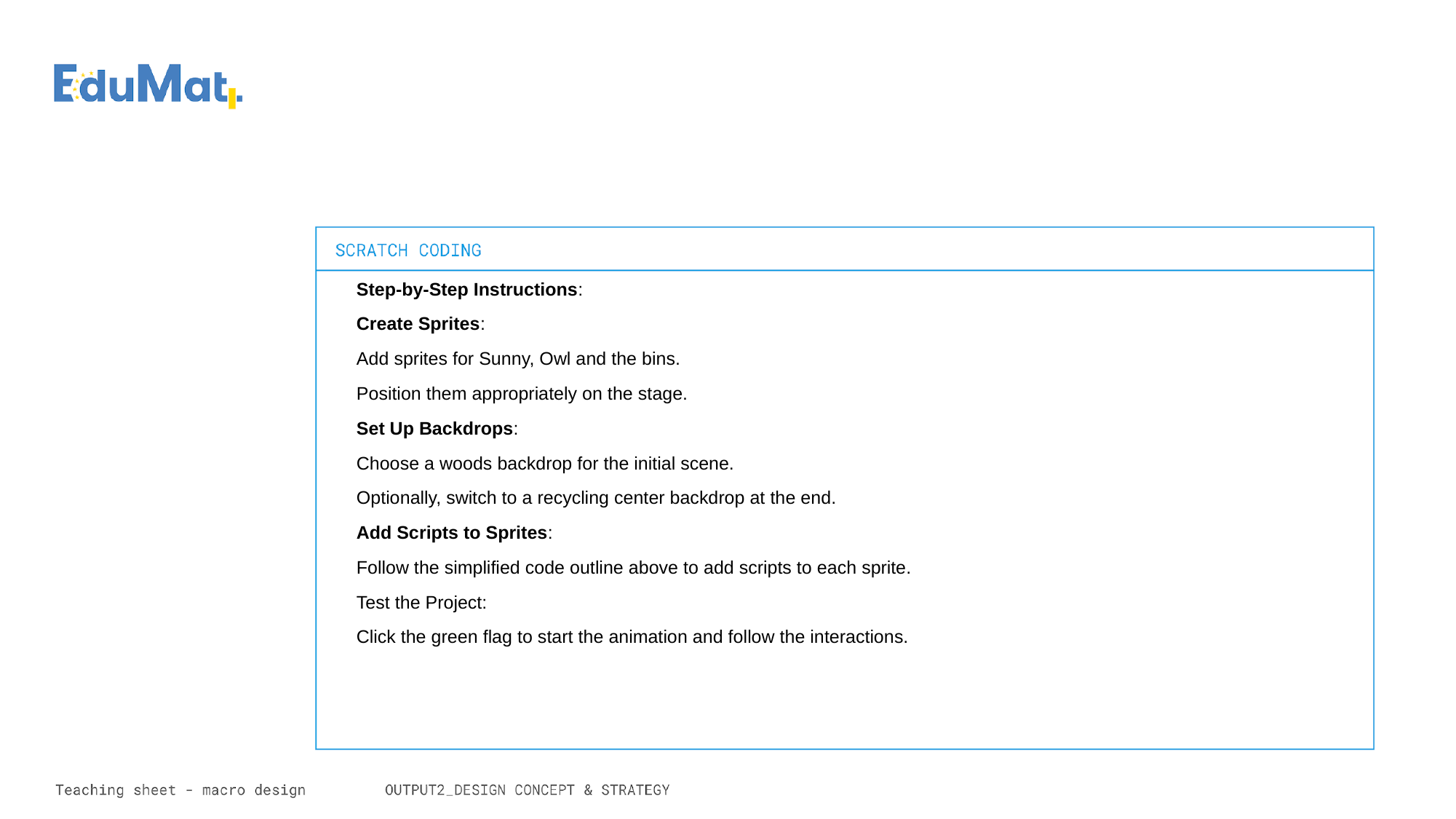

Step-by-Step Instructions:
Create Sprites:
Add sprites for Sunny, Owl and the bins.
Position them appropriately on the stage.
Set Up Backdrops:
Choose a woods backdrop for the initial scene.
Optionally, switch to a recycling center backdrop at the end.
Add Scripts to Sprites:
Follow the simplified code outline above to add scripts to each sprite.
Test the Project:
Click the green flag to start the animation and follow the interactions.